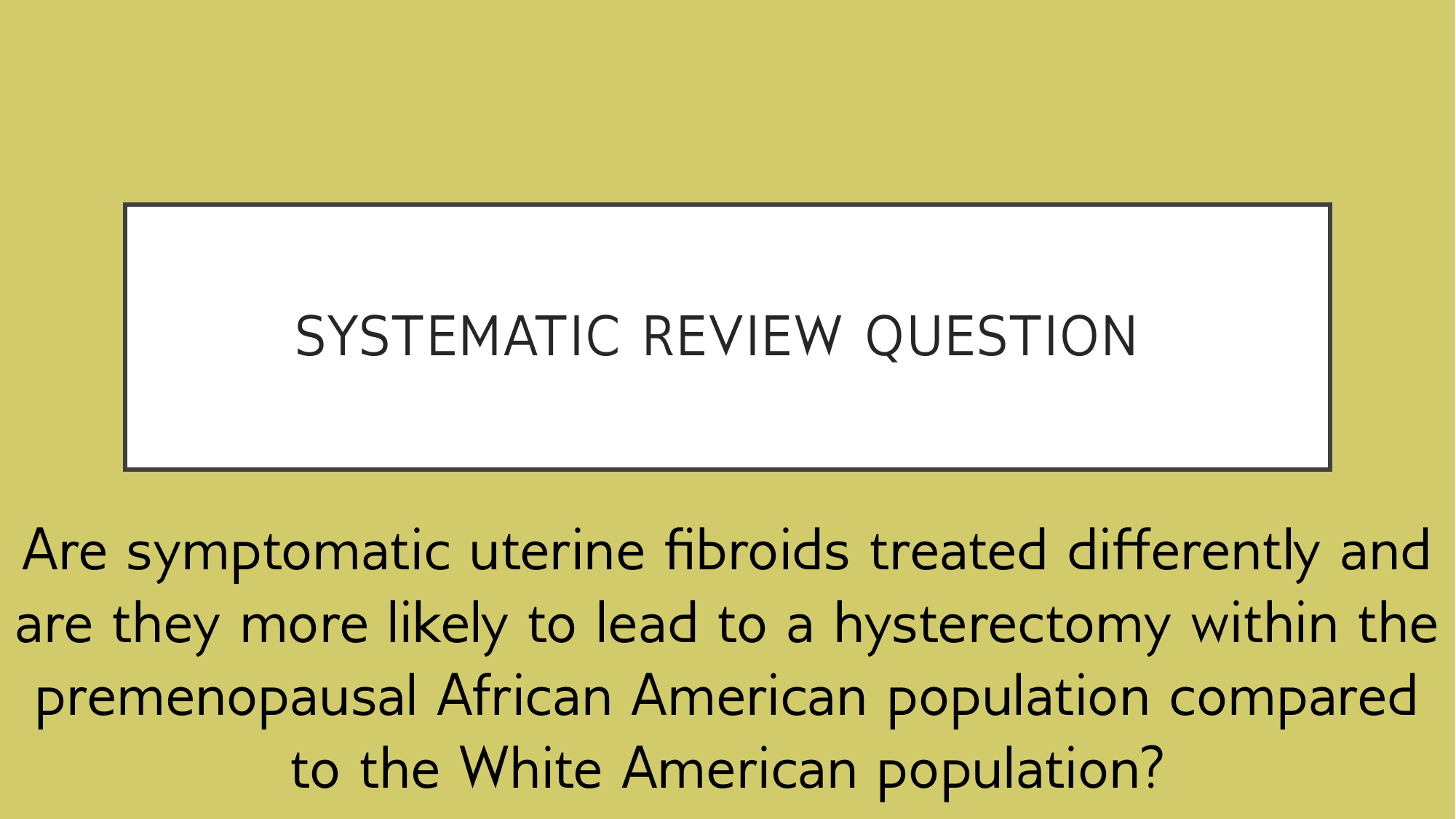

# Systematic Review Question
Are symptomatic uterine fibroids treated differently and are they more likely to lead to a hysterectomy within the premenopausal African American population compared to the White American population?